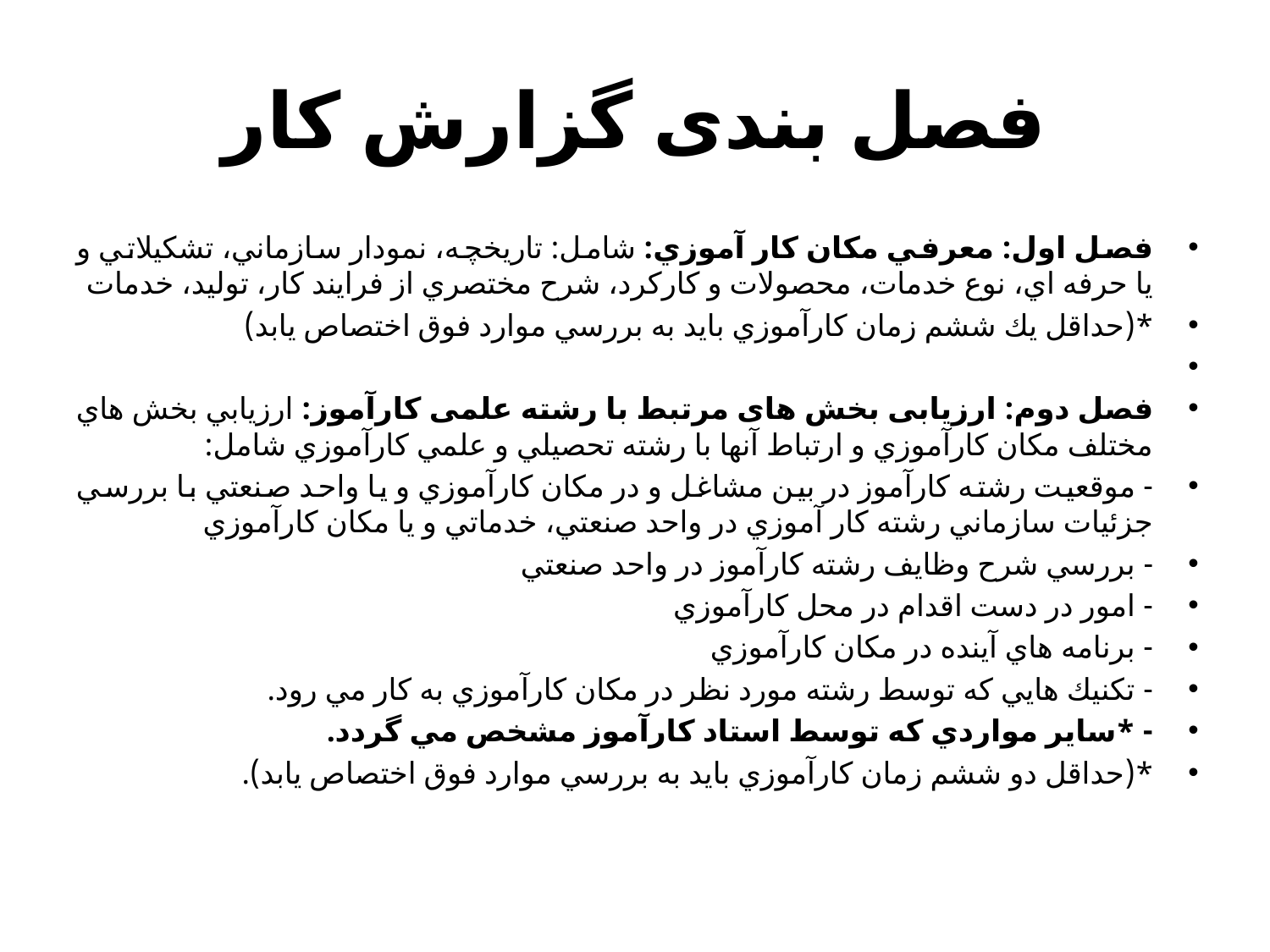

# فصل بندی گزارش کار
فصل اول: معرفي مكان كار آموزي: شامل: تاريخچه، نمودار سازماني، تشكيلاتي و يا حرفه اي، نوع خدمات، محصولات و كاركرد، شرح مختصري از فرايند كار، توليد، خدمات
*(حداقل يك ششم زمان كارآموزي بايد به بررسي موارد فوق اختصاص يابد)

فصل دوم: ارزیابی بخش های مرتبط با رشته علمی کارآموز: ارزيابي بخش هاي مختلف مكان كارآموزي و ارتباط آنها با رشته تحصيلي و علمي كارآموزي شامل:
	- موقعيت رشته كارآموز در بين مشاغل و در مكان كارآموزي و يا واحد صنعتي با بررسي جزئيات سازماني رشته كار آموزي در واحد صنعتي، خدماتي و يا مكان كارآموزي
	- بررسي شرح وظايف رشته كارآموز در واحد صنعتي
	- امور در دست اقدام در محل كارآموزي
	- برنامه هاي آينده در مكان كارآموزي
	- تكنيك هايي كه توسط رشته مورد نظر در مكان كارآموزي به كار مي رود.
	- *ساير مواردي كه توسط استاد كارآموز مشخص مي گردد.
*(حداقل دو ششم زمان كارآموزي بايد به بررسي موارد فوق اختصاص يابد).